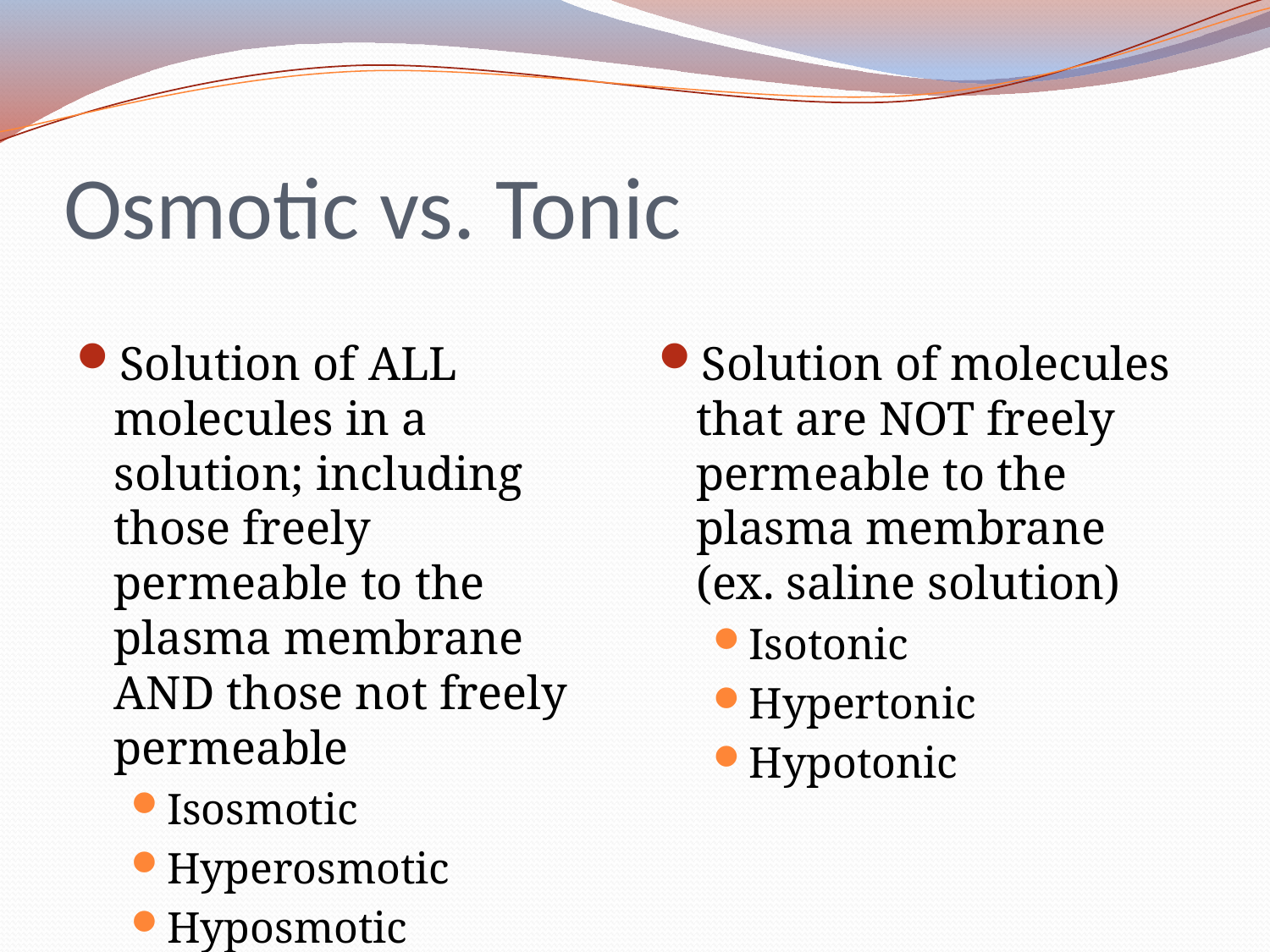

# Osmotic vs. Tonic
Solution of ALL molecules in a solution; including those freely permeable to the plasma membrane AND those not freely permeable
Isosmotic
Hyperosmotic
Hyposmotic
Solution of molecules that are NOT freely permeable to the plasma membrane (ex. saline solution)
Isotonic
Hypertonic
Hypotonic